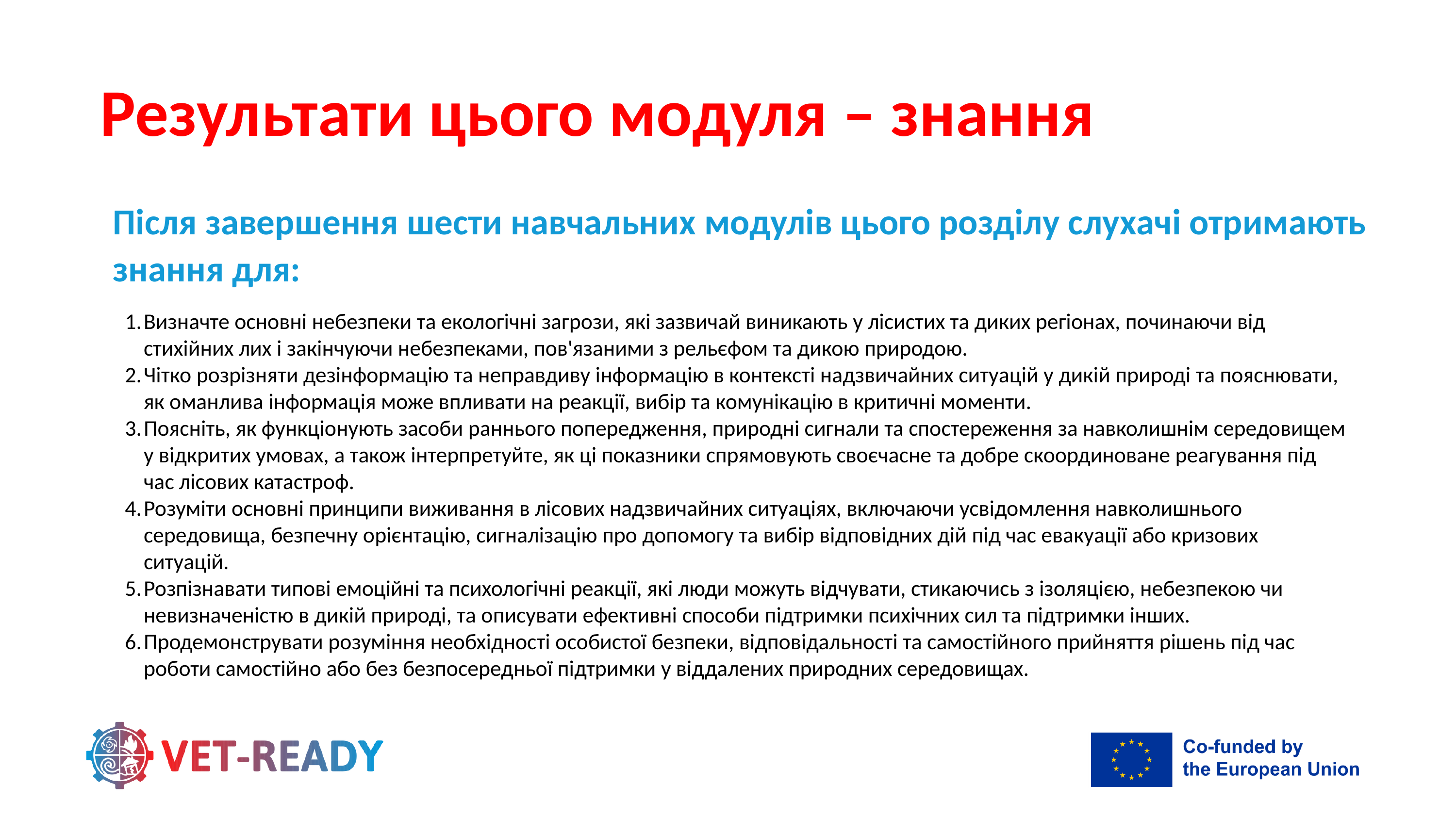

Результати цього модуля – знання

Після завершення шести навчальних модулів цього розділу слухачі отримають знання для:
Визначте основні небезпеки та екологічні загрози, які зазвичай виникають у лісистих та диких регіонах, починаючи від стихійних лих і закінчуючи небезпеками, пов'язаними з рельєфом та дикою природою.
Чітко розрізняти дезінформацію та неправдиву інформацію в контексті надзвичайних ситуацій у дикій природі та пояснювати, як оманлива інформація може впливати на реакції, вибір та комунікацію в критичні моменти.
Поясніть, як функціонують засоби раннього попередження, природні сигнали та спостереження за навколишнім середовищем у відкритих умовах, а також інтерпретуйте, як ці показники спрямовують своєчасне та добре скоординоване реагування під час лісових катастроф.
Розуміти основні принципи виживання в лісових надзвичайних ситуаціях, включаючи усвідомлення навколишнього середовища, безпечну орієнтацію, сигналізацію про допомогу та вибір відповідних дій під час евакуації або кризових ситуацій.
Розпізнавати типові емоційні та психологічні реакції, які люди можуть відчувати, стикаючись з ізоляцією, небезпекою чи невизначеністю в дикій природі, та описувати ефективні способи підтримки психічних сил та підтримки інших.
Продемонструвати розуміння необхідності особистої безпеки, відповідальності та самостійного прийняття рішень під час роботи самостійно або без безпосередньої підтримки у віддалених природних середовищах.